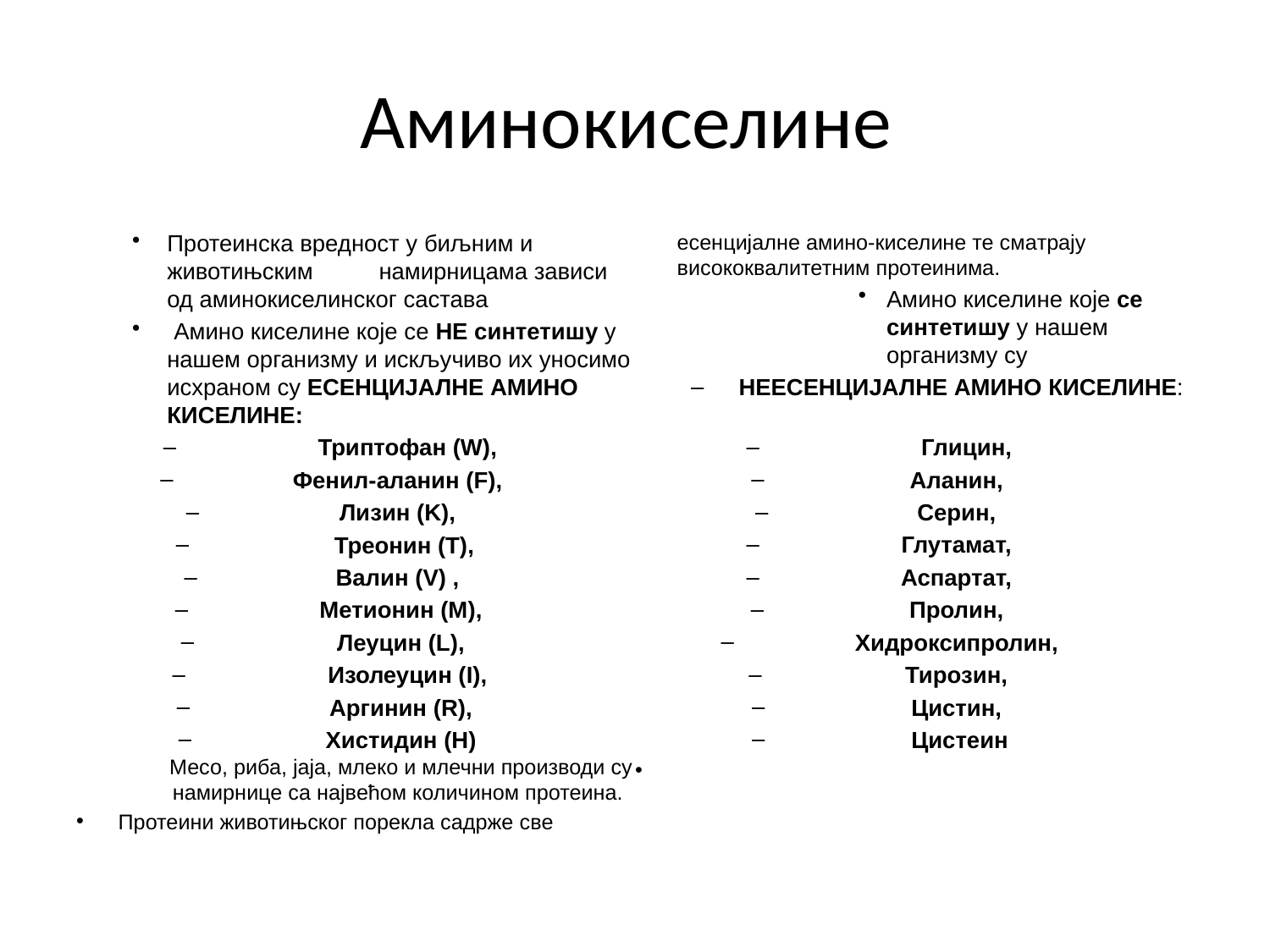

# Аминокиселине
Протеинска вредност у биљним и животињским          намирницама зависи од аминокиселинског састава
 Амино киселине које се НЕ синтетишу у нашем организму и искључиво их уносимо исхраном су ЕСЕНЦИЈАЛНЕ АМИНО  КИСЕЛИНЕ:
   Триптофан (W),
Фенил-аланин (F),
Лизин (K),
  Треонин (T),
Валин (V) ,
Метионин (M),
 Леуцин (L),
  Изолеуцин (I),
 Аргинин (R),
Хистидин (H)
Месо, риба, јаја, млеко и млечни производи су намирнице са највећом количином протеина.
Протеини животињског порекла садрже све есенцијалне амино-киселине те сматрају висококвалитетним протеинима.
Амино киселине које се синтетишу у нашем организму су
  НЕЕСЕНЦИЈАЛНЕ АМИНО КИСЕЛИНЕ:
  Глицин,
Аланин,
Серин,
Глутамат,
Аспартат,
Пролин,
Хидроксипролин,
Тирозин,
Цистин,
Цистеин